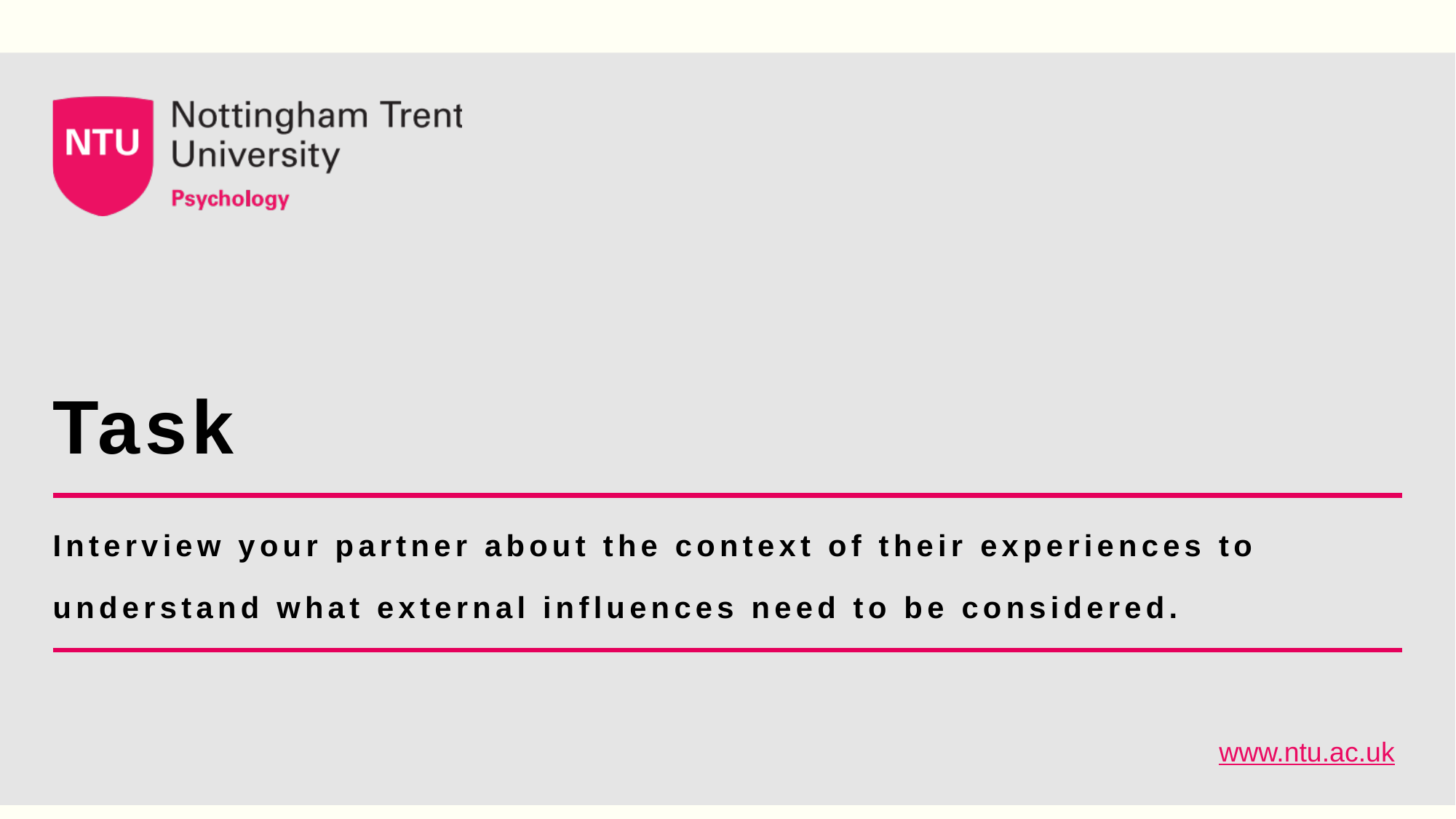

# Task
Interview your partner about the context of their experiences to understand what external influences need to be considered.
www.ntu.ac.uk